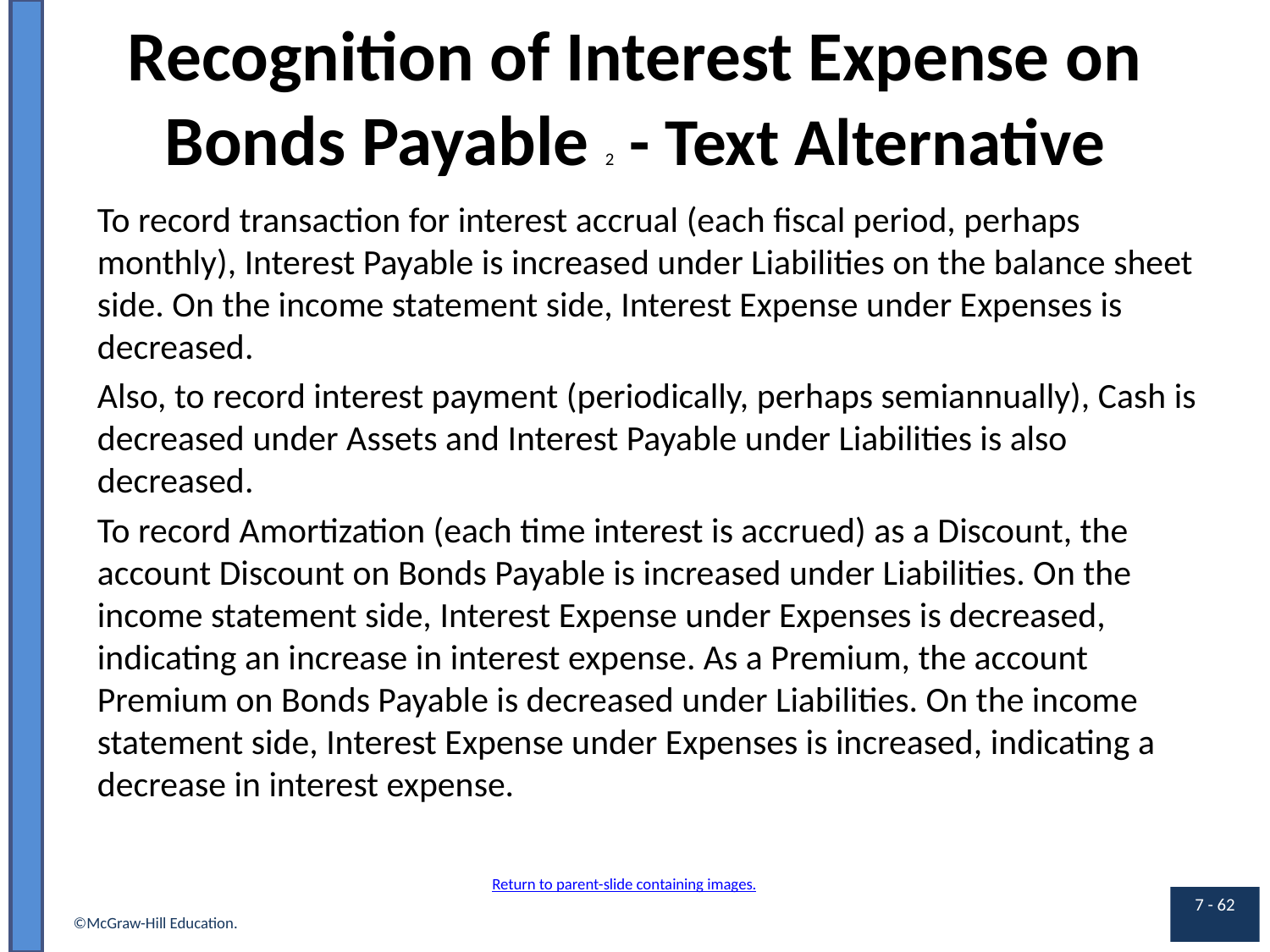

# Recognition of Interest Expense on Bonds Payable 2 - Text Alternative
To record transaction for interest accrual (each fiscal period, perhaps monthly), Interest Payable is increased under Liabilities on the balance sheet side. On the income statement side, Interest Expense under Expenses is decreased.
Also, to record interest payment (periodically, perhaps semiannually), Cash is decreased under Assets and Interest Payable under Liabilities is also decreased.
To record Amortization (each time interest is accrued) as a Discount, the account Discount on Bonds Payable is increased under Liabilities. On the income statement side, Interest Expense under Expenses is decreased, indicating an increase in interest expense. As a Premium, the account Premium on Bonds Payable is decreased under Liabilities. On the income statement side, Interest Expense under Expenses is increased, indicating a decrease in interest expense.
Return to parent-slide containing images.